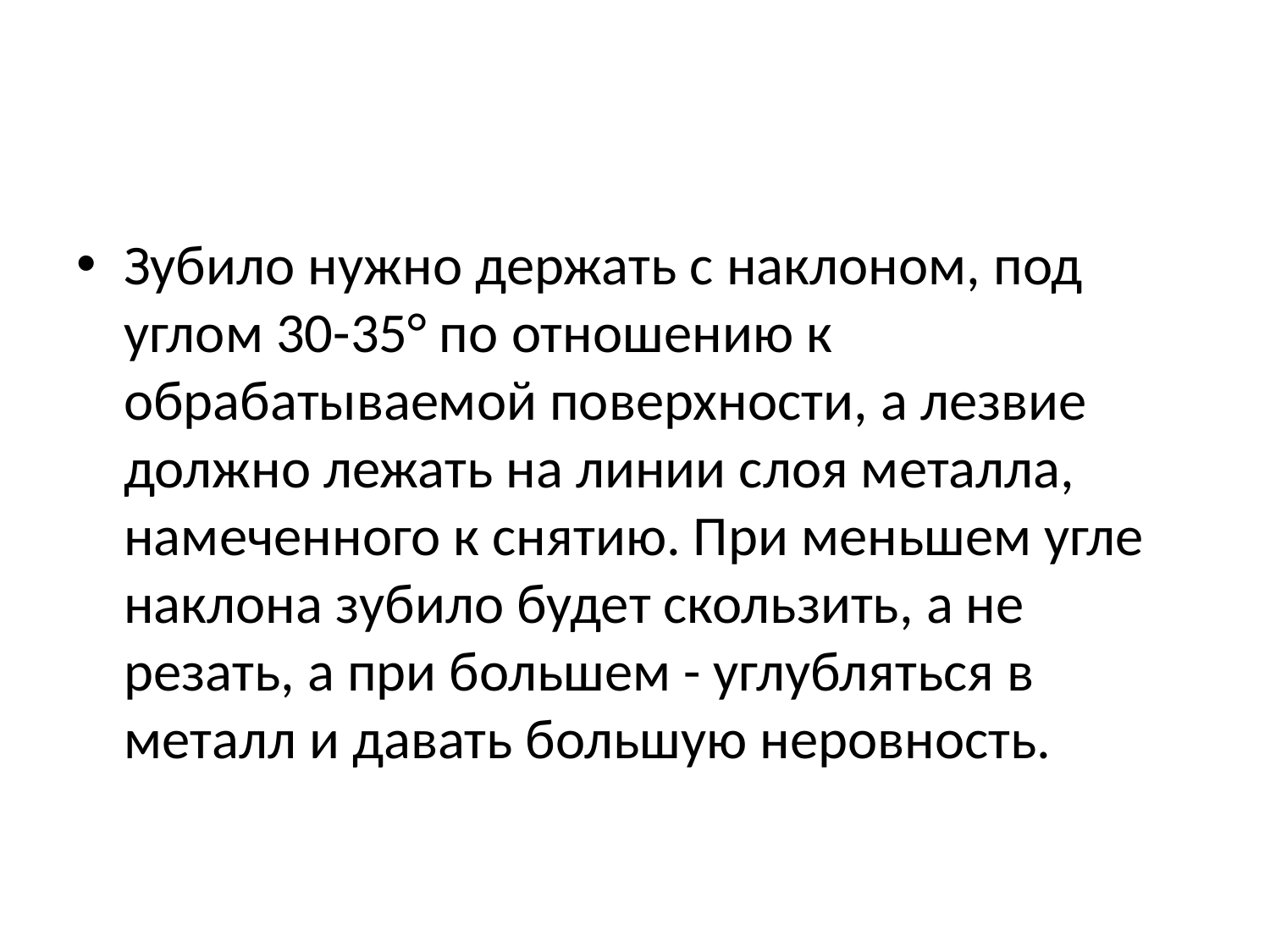

#
Зубило нужно держать с наклоном, под углом 30-35° по отношению к обрабатываемой поверхности, а лезвие должно лежать на линии слоя металла, намеченного к снятию. При меньшем угле наклона зубило будет скользить, а не резать, а при большем - углубляться в металл и давать большую неровность.